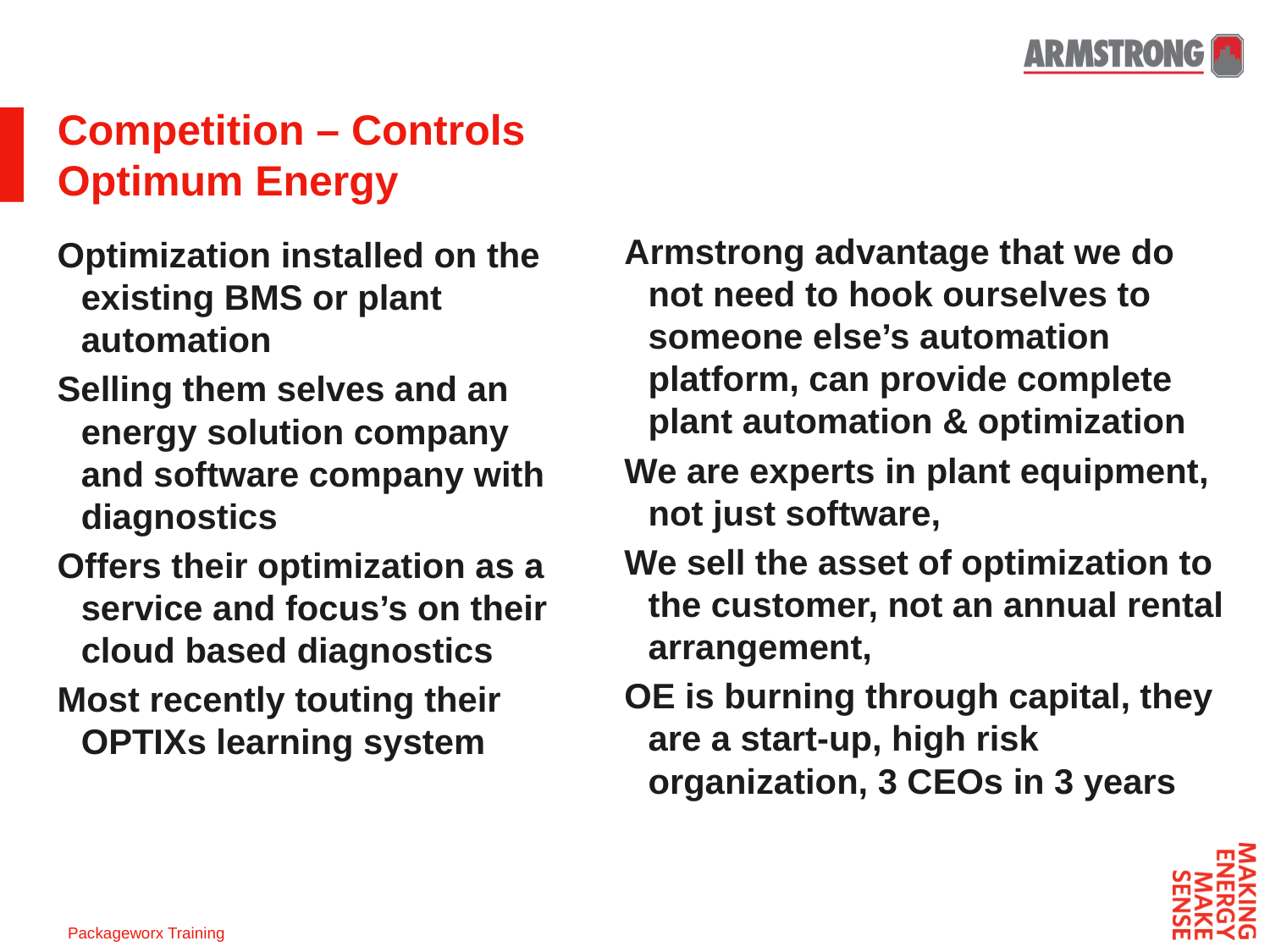

# Competition – Controls Optimum Energy
Armstrong advantage that we do not need to hook ourselves to someone else’s automation platform, can provide complete plant automation & optimization
We are experts in plant equipment, not just software,
We sell the asset of optimization to the customer, not an annual rental arrangement,
OE is burning through capital, they are a start-up, high risk organization, 3 CEOs in 3 years

Optimization installed on the existing BMS or plant automation
Selling them selves and an energy solution company and software company with diagnostics
Offers their optimization as a service and focus’s on their cloud based diagnostics
Most recently touting their OPTIXs learning system